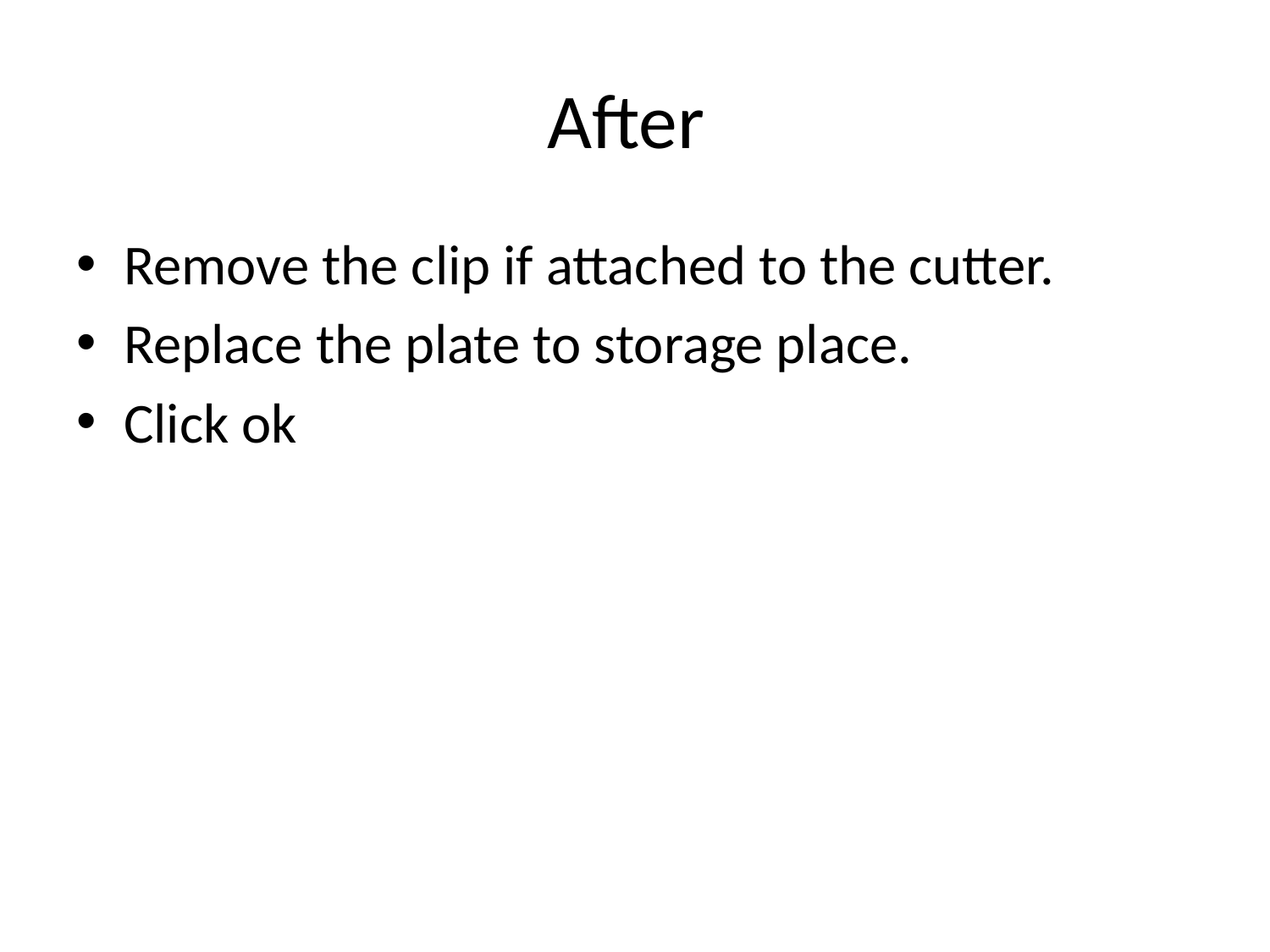

# After
Remove the clip if attached to the cutter.
Replace the plate to storage place.
Click ok